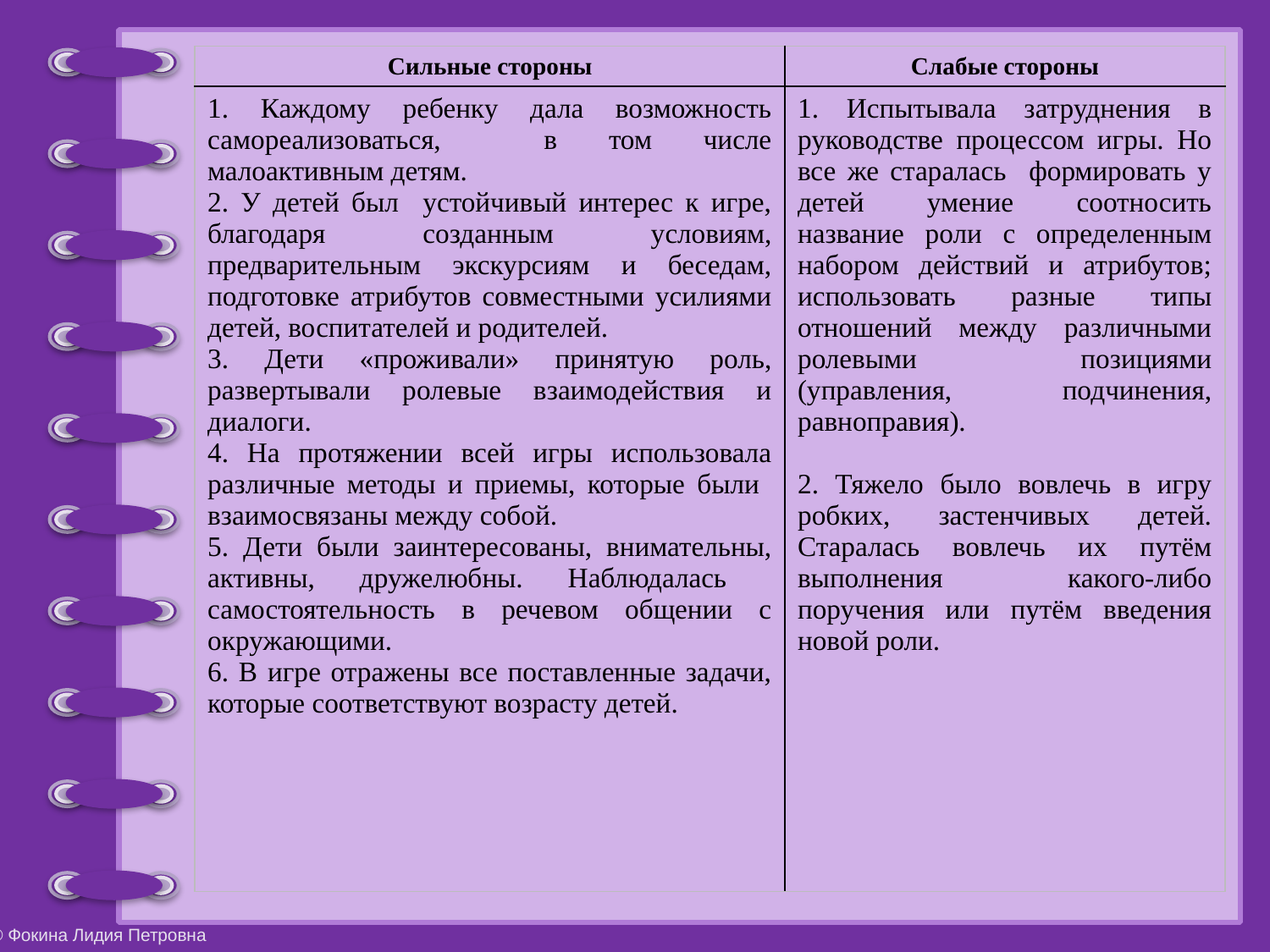

| Сильные стороны | Слабые стороны |
| --- | --- |
| 1. Каждому ребенку дала возможность самореализоваться, в том числе малоактивным детям. 2. У детей был устойчивый интерес к игре, благодаря созданным условиям, предварительным экскурсиям и беседам, подготовке атрибутов совместными усилиями детей, воспитателей и родителей. 3. Дети «проживали» принятую роль, развертывали ролевые взаимодействия и диалоги. 4. На протяжении всей игры использовала различные методы и приемы, которые были взаимосвязаны между собой. 5. Дети были заинтересованы, внимательны, активны, дружелюбны. Наблюдалась самостоятельность в речевом общении с окружающими. 6. В игре отражены все поставленные задачи, которые соответствуют возрасту детей. | 1. Испытывала затруднения в руководстве процессом игры. Но все же старалась формировать у детей умение соотносить название роли с определенным набором действий и атрибутов; использовать разные типы отношений между различными ролевыми позициями (управления, подчинения, равноправия). 2. Тяжело было вовлечь в игру робких, застенчивых детей. Старалась вовлечь их путём выполнения какого-либо поручения или путём введения новой роли. |
#